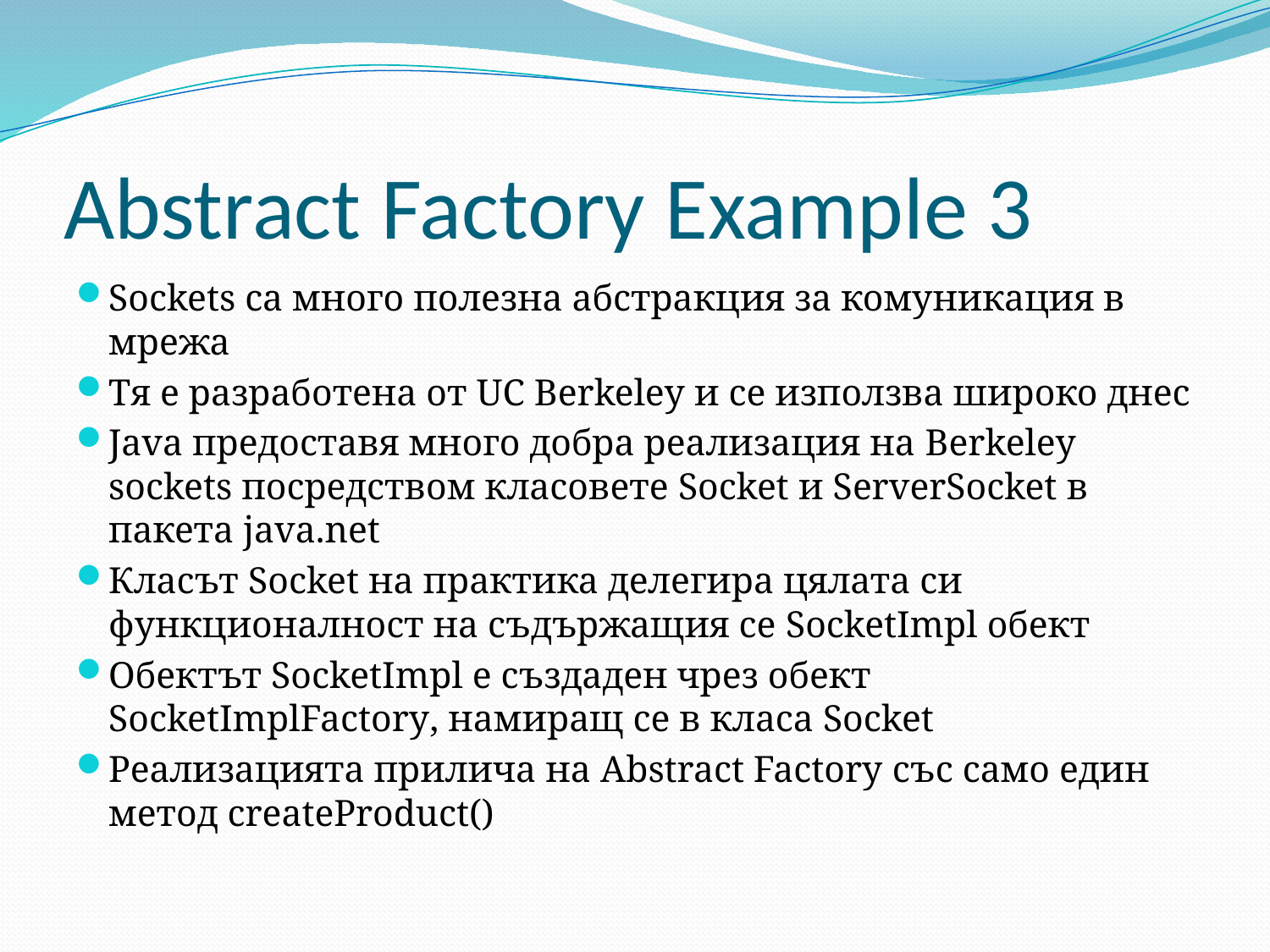

# Abstract Factory Example 3
Sockets са много полезна абстракция за комуникация в мрежа
Тя е разработена от UC Berkeley и се използва широко днес
Java предоставя много добра реализация на Berkeley sockets посредством класовете Socket и ServerSocket в пакета java.net
Класът Socket на практика делегира цялата си функционалност на съдържащия се SocketImpl обект
Обектът SocketImpl е създаден чрез обект SocketImplFactory, намиращ се в класа Socket
Реализацията прилича на Abstract Factory със само един метод createProduct()